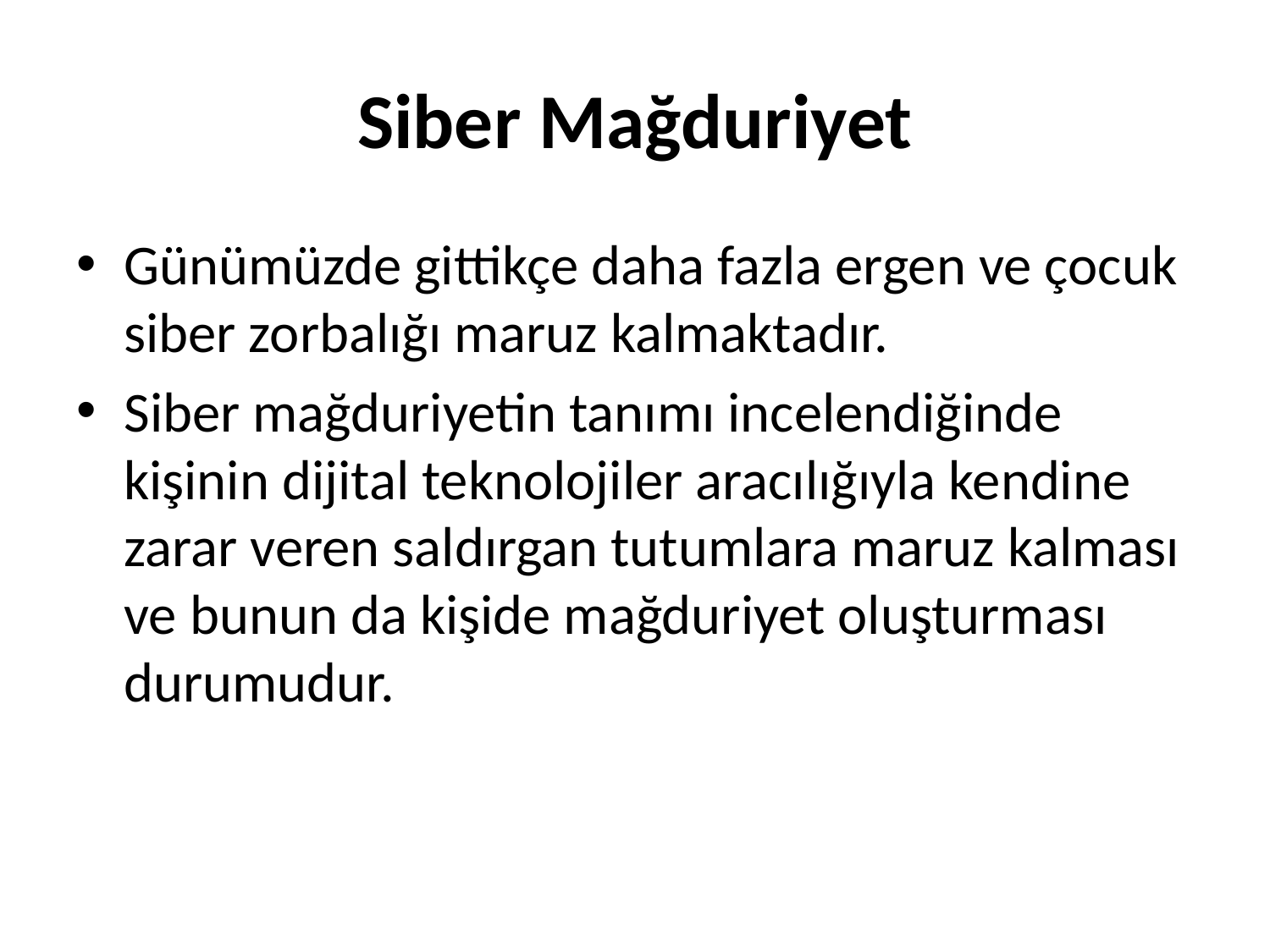

# Siber Mağduriyet
Günümüzde gittikçe daha fazla ergen ve çocuk siber zorbalığı maruz kalmaktadır.
Siber mağduriyetin tanımı incelendiğinde kişinin dijital teknolojiler aracılığıyla kendine zarar veren saldırgan tutumlara maruz kalması ve bunun da kişide mağduriyet oluşturması durumudur.